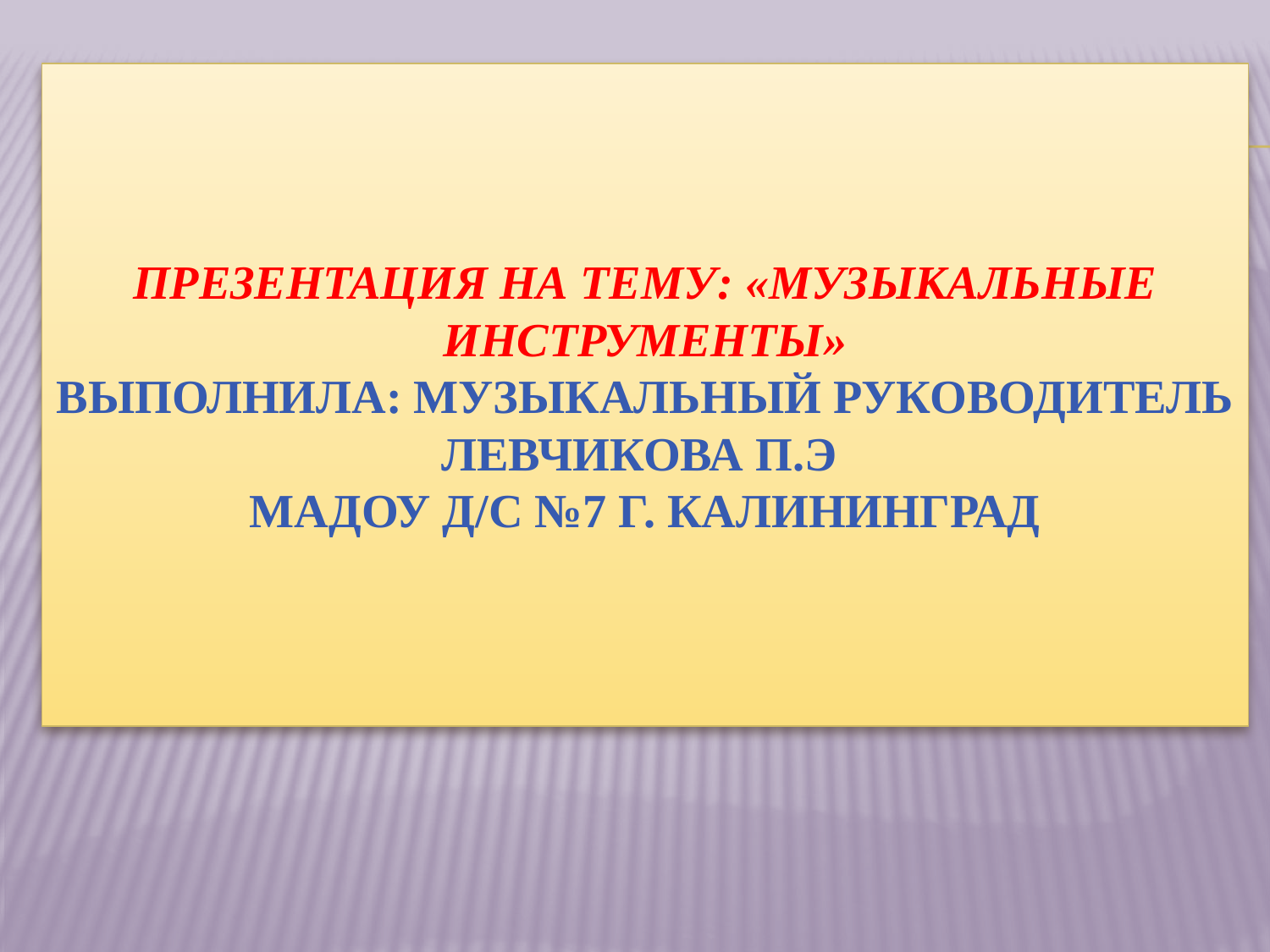

# Презентация на тему: «Музыкальные инструменты» Выполнила: музыкальный руководитель Левчикова П.Э МАДОУ д/с №7 г. Калининград